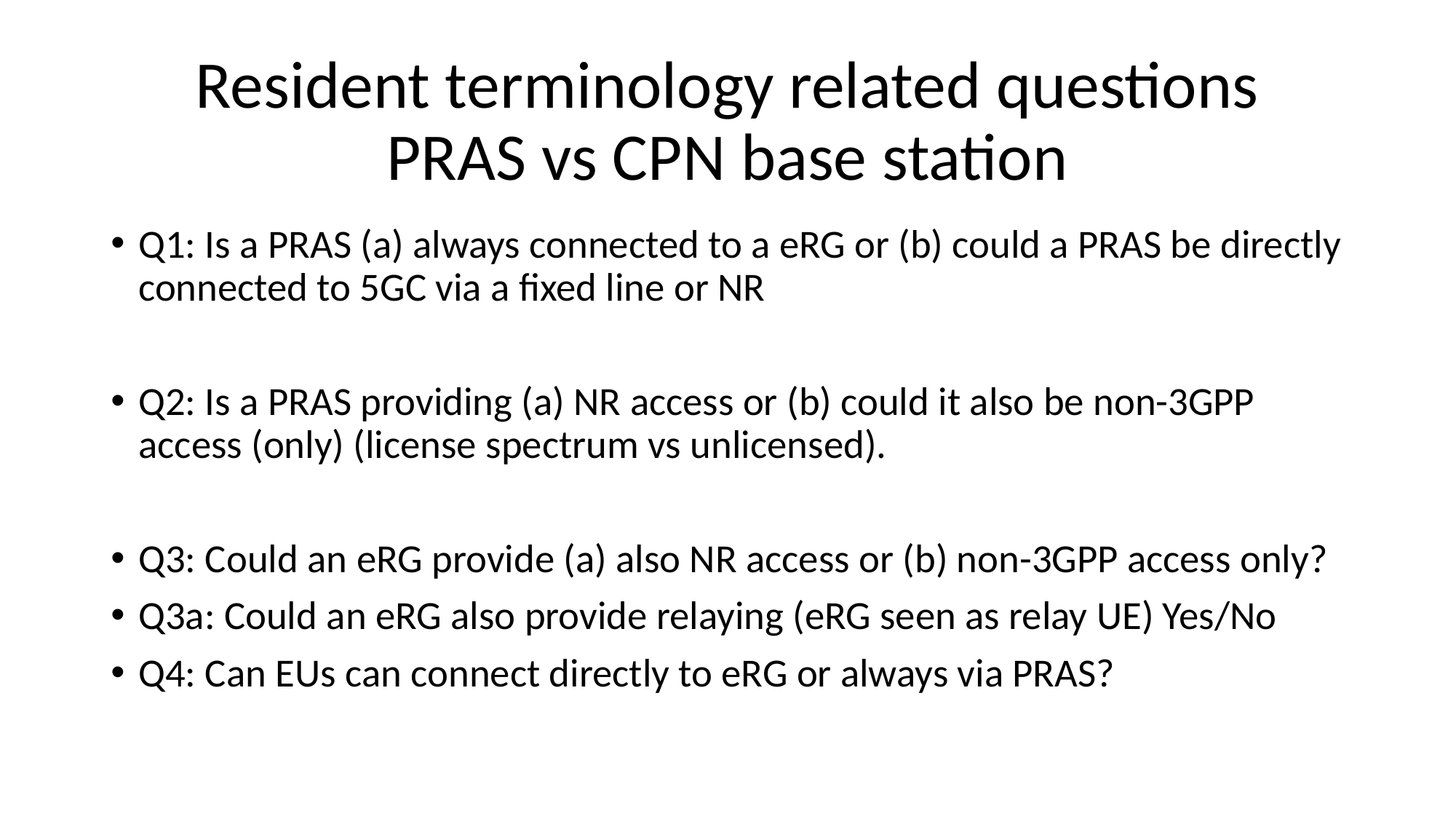

# Resident terminology related questions PRAS vs CPN base station
Q1: Is a PRAS (a) always connected to a eRG or (b) could a PRAS be directly connected to 5GC via a fixed line or NR

Q2: Is a PRAS providing (a) NR access or (b) could it also be non-3GPP access (only) (license spectrum vs unlicensed).

Q3: Could an eRG provide (a) also NR access or (b) non-3GPP access only?
Q3a: Could an eRG also provide relaying (eRG seen as relay UE) Yes/No
Q4: Can EUs can connect directly to eRG or always via PRAS?